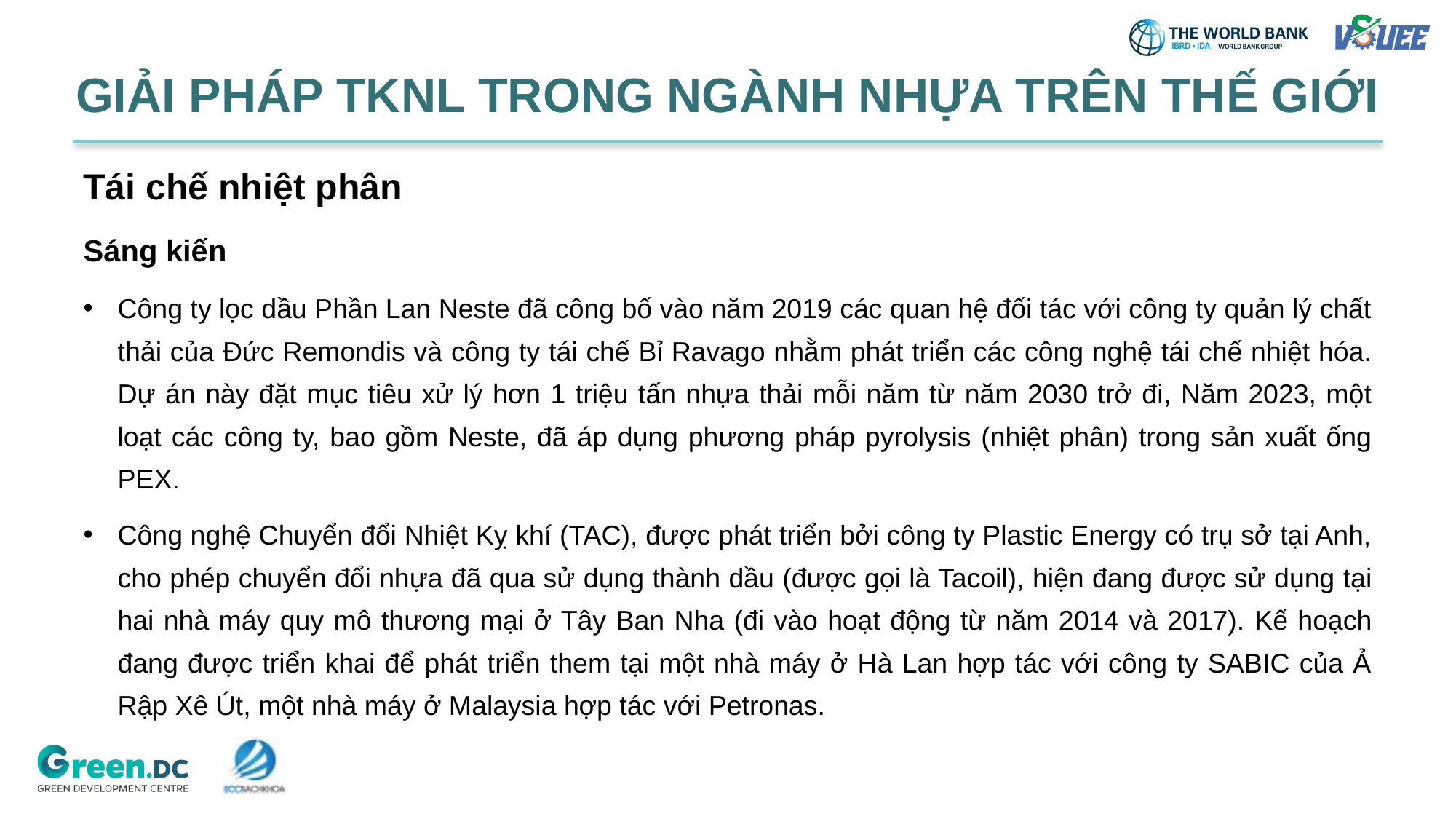

# GIẢI PHÁP TKNL TRONG NGÀNH NHỰA TRÊN THẾ GIỚI
Tái chế nhiệt phân

Sáng kiến
Công ty lọc dầu Phần Lan Neste đã công bố vào năm 2019 các quan hệ đối tác với công ty quản lý chất thải của Đức Remondis và công ty tái chế Bỉ Ravago nhằm phát triển các công nghệ tái chế nhiệt hóa. Dự án này đặt mục tiêu xử lý hơn 1 triệu tấn nhựa thải mỗi năm từ năm 2030 trở đi, Năm 2023, một loạt các công ty, bao gồm Neste, đã áp dụng phương pháp pyrolysis (nhiệt phân) trong sản xuất ống PEX.
Công nghệ Chuyển đổi Nhiệt Kỵ khí (TAC), được phát triển bởi công ty Plastic Energy có trụ sở tại Anh, cho phép chuyển đổi nhựa đã qua sử dụng thành dầu (được gọi là Tacoil), hiện đang được sử dụng tại hai nhà máy quy mô thương mại ở Tây Ban Nha (đi vào hoạt động từ năm 2014 và 2017). Kế hoạch đang được triển khai để phát triển them tại một nhà máy ở Hà Lan hợp tác với công ty SABIC của Ả Rập Xê Út, một nhà máy ở Malaysia hợp tác với Petronas.